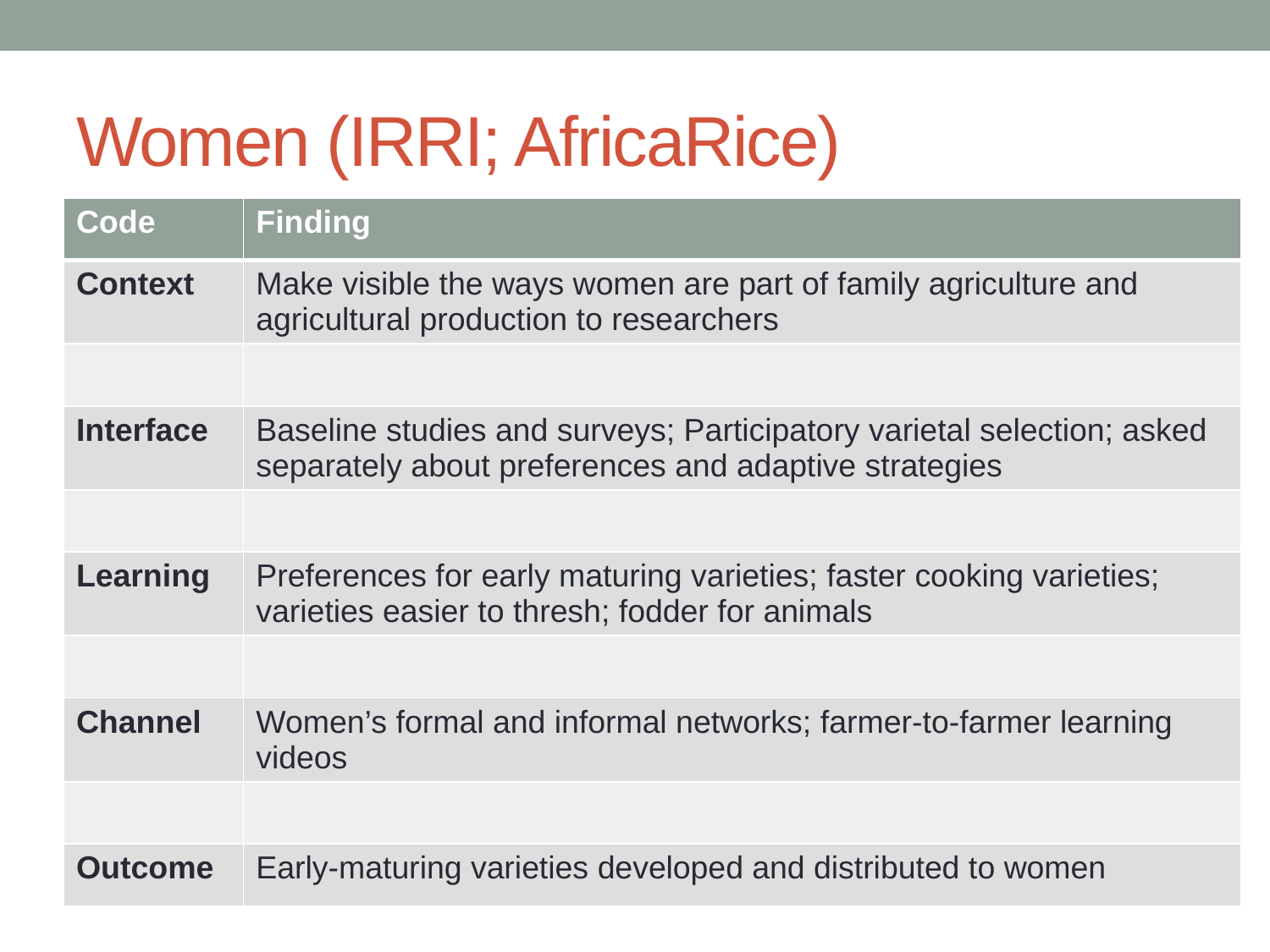

# Women (IRRI; AfricaRice)
| Code | Finding |
| --- | --- |
| Context | Make visible the ways women are part of family agriculture and agricultural production to researchers |
|  |  |
| Interface | Baseline studies and surveys; Participatory varietal selection; asked separately about preferences and adaptive strategies |
|  |  |
| Learning | Preferences for early maturing varieties; faster cooking varieties; varieties easier to thresh; fodder for animals |
|  |  |
| Channel | Women’s formal and informal networks; farmer-to-farmer learning videos |
|  |  |
| Outcome | Early-maturing varieties developed and distributed to women |